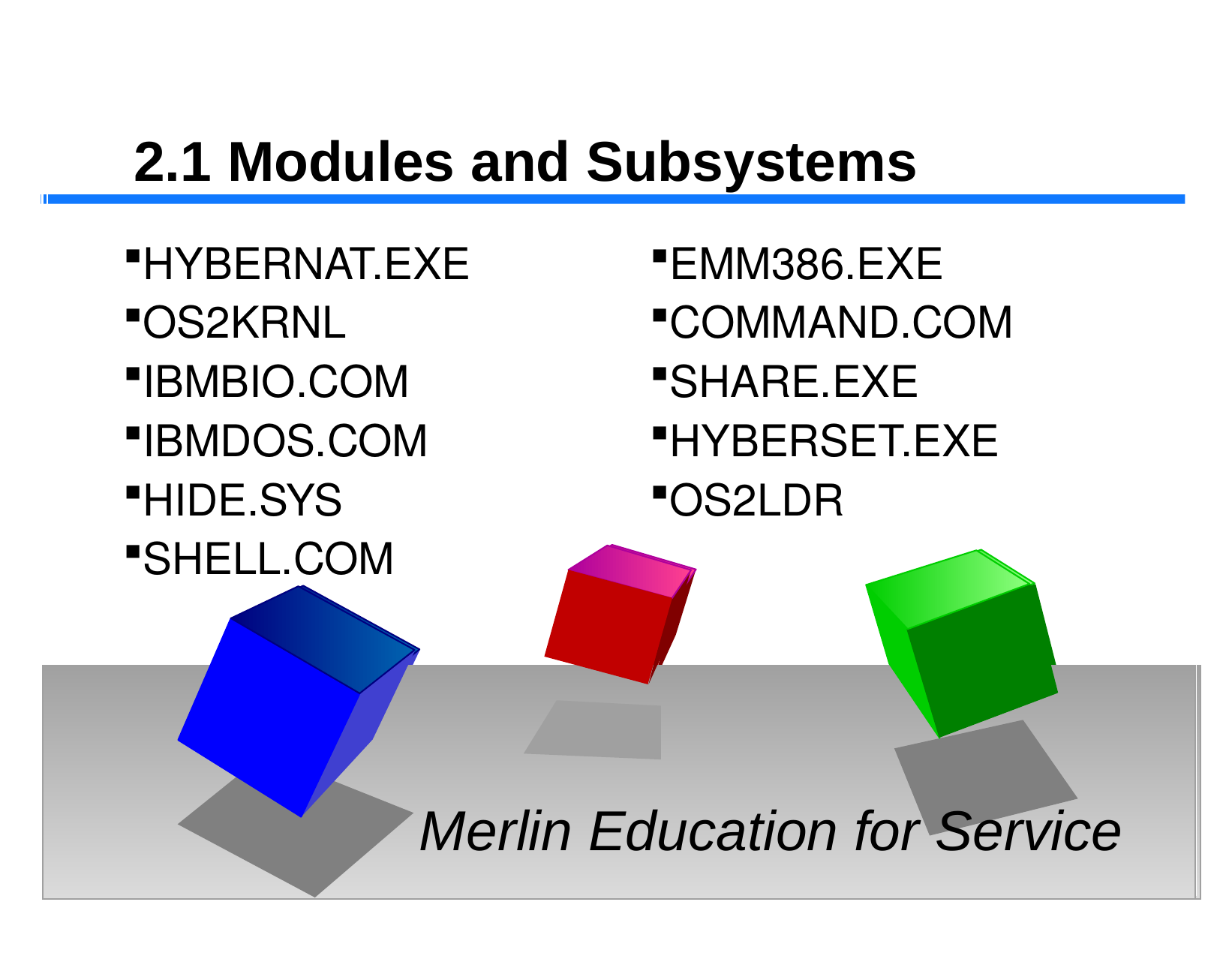

2.1 Modules and Subsystems

HYBERNAT.EXE
OS2KRNL
IBMBIO.COM
IBMDOS.COM
HIDE.SYS
SHELL.COM
EMM386.EXE
COMMAND.COM
SHARE.EXE
HYBERSET.EXE
OS2LDR

Merlin Education for Service